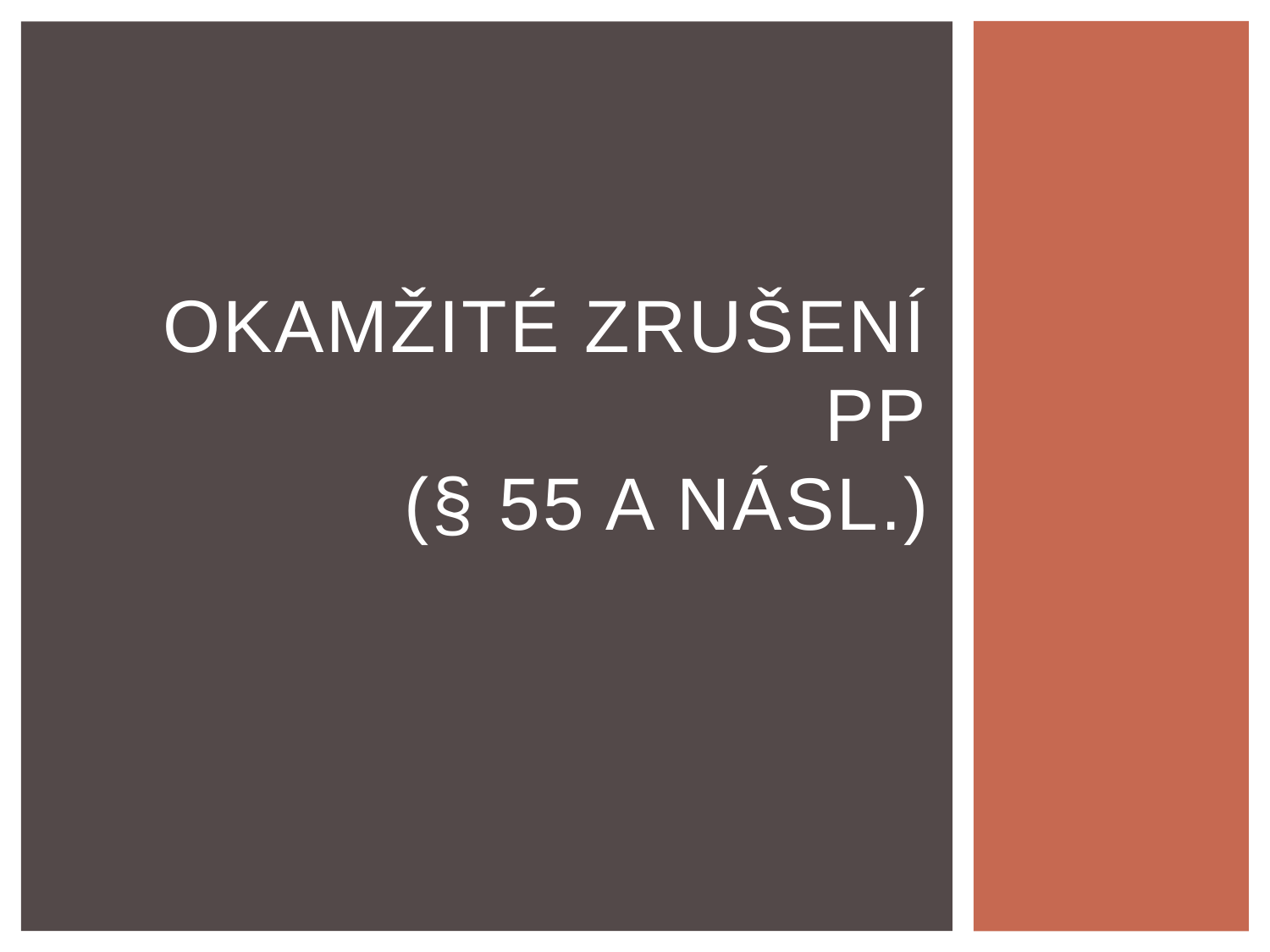

# okamžité zrušení pp (§ 55 a násl.)